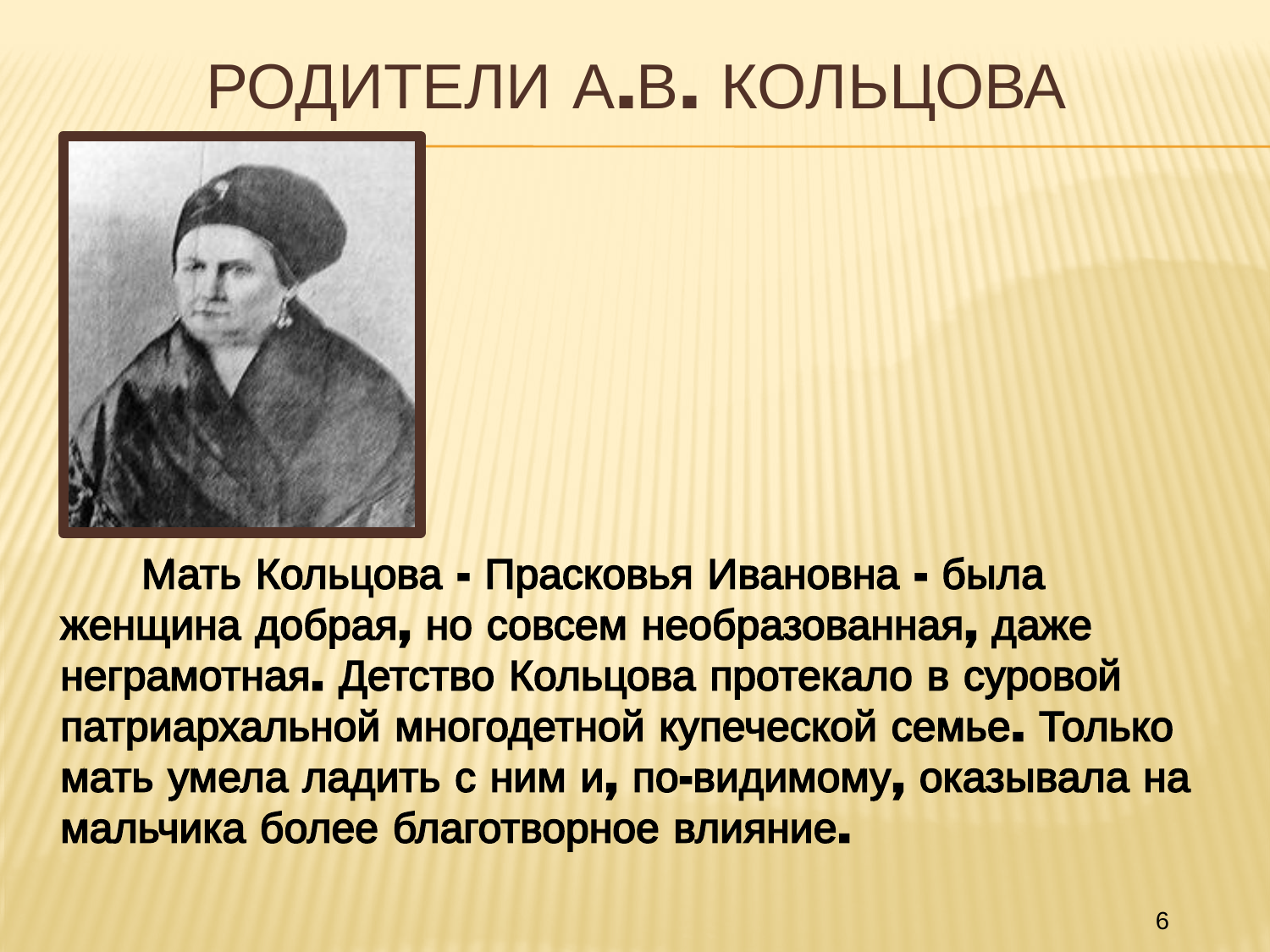

# Родители А.В. Кольцова

               Мать Кольцова - Прасковья Ивановна - была женщина добрая, но совсем необразованная, даже неграмотная. Детство Кольцова протекало в суровой патриархальной многодетной купеческой семье. Только мать умела ладить с ним и, по-видимому, оказывала на мальчика более благотворное влияние.

6